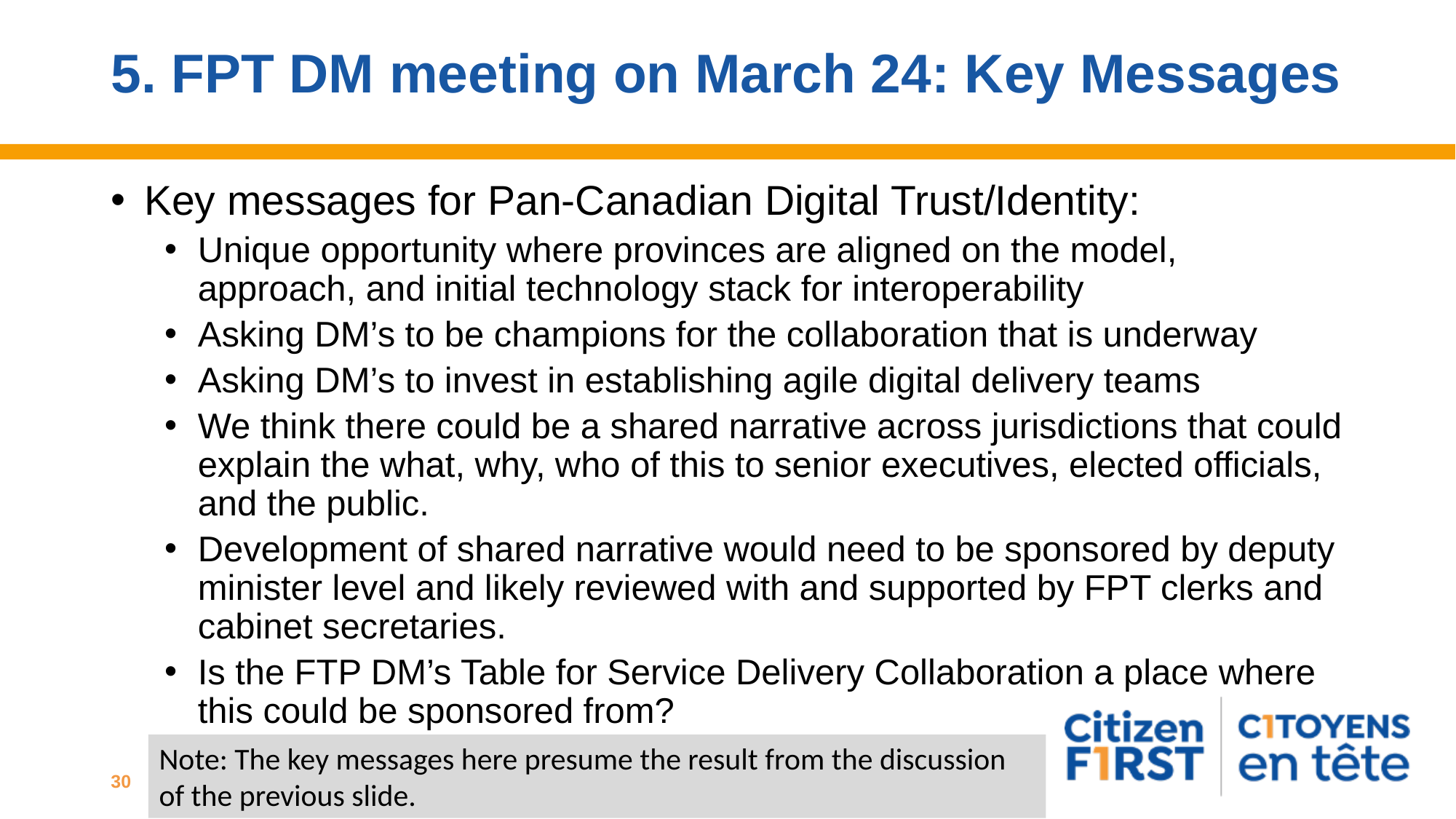

# 5. FPT DM meeting on March 24: Key Messages
Key messages for Pan-Canadian Digital Trust/Identity:
Unique opportunity where provinces are aligned on the model, approach, and initial technology stack for interoperability
Asking DM’s to be champions for the collaboration that is underway
Asking DM’s to invest in establishing agile digital delivery teams
We think there could be a shared narrative across jurisdictions that could explain the what, why, who of this to senior executives, elected officials, and the public.
Development of shared narrative would need to be sponsored by deputy minister level and likely reviewed with and supported by FPT clerks and cabinet secretaries.
Is the FTP DM’s Table for Service Delivery Collaboration a place where this could be sponsored from?
Note: The key messages here presume the result from the discussion of the previous slide.
30